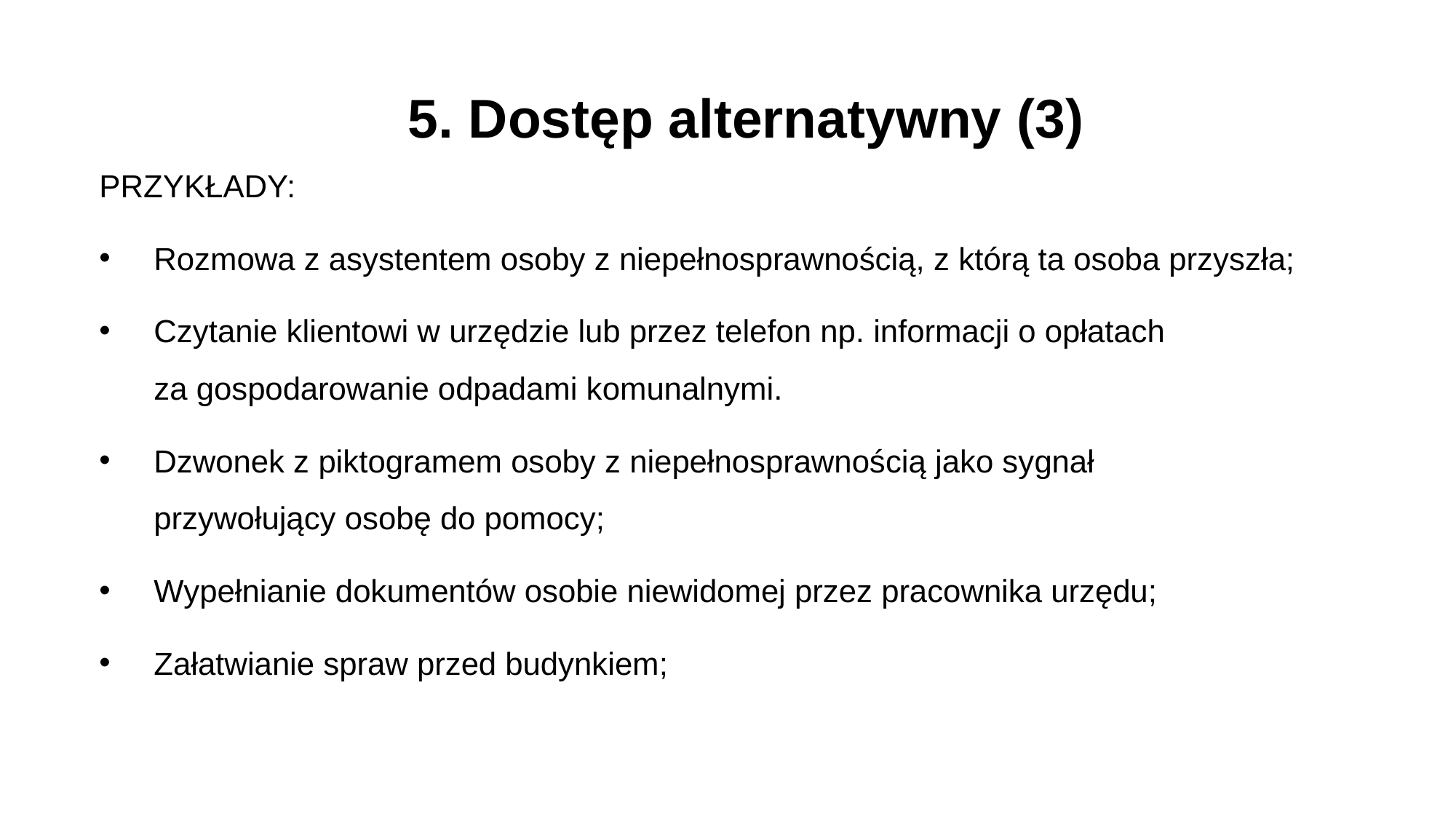

5. Dostęp alternatywny (3)
PRZYKŁADY:
Rozmowa z asystentem osoby z niepełnosprawnością, z którą ta osoba przyszła;
Czytanie klientowi w urzędzie lub przez telefon np. informacji o opłatach
za gospodarowanie odpadami komunalnymi.
Dzwonek z piktogramem osoby z niepełnosprawnością jako sygnał
przywołujący osobę do pomocy;
Wypełnianie dokumentów osobie niewidomej przez pracownika urzędu;
Załatwianie spraw przed budynkiem;